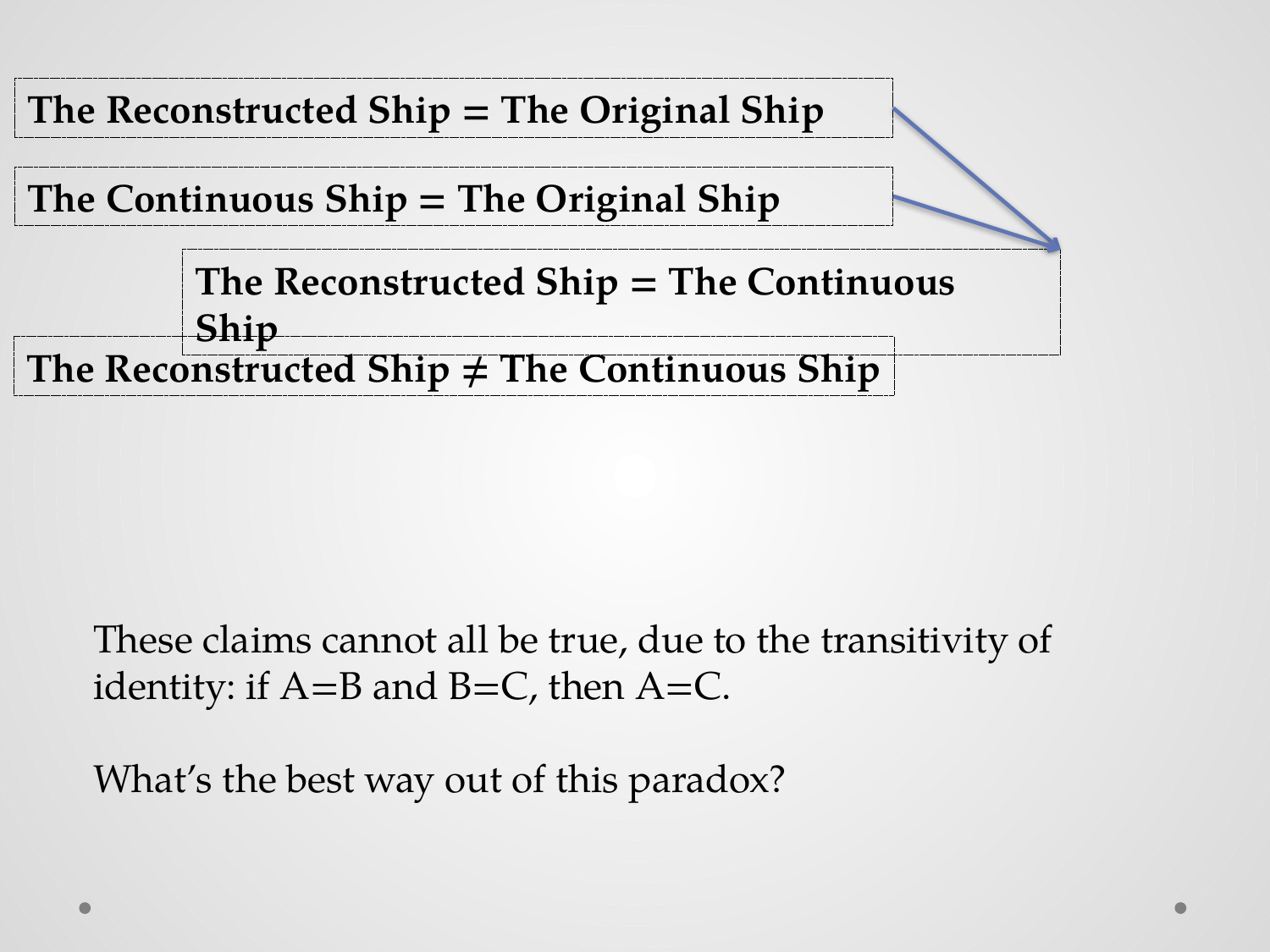

The Reconstructed Ship = The Original Ship
The Continuous Ship = The Original Ship
The Reconstructed Ship = The Continuous Ship
The Reconstructed Ship ≠ The Continuous Ship
These claims cannot all be true, due to the transitivity of identity: if A=B and B=C, then A=C.

What’s the best way out of this paradox?